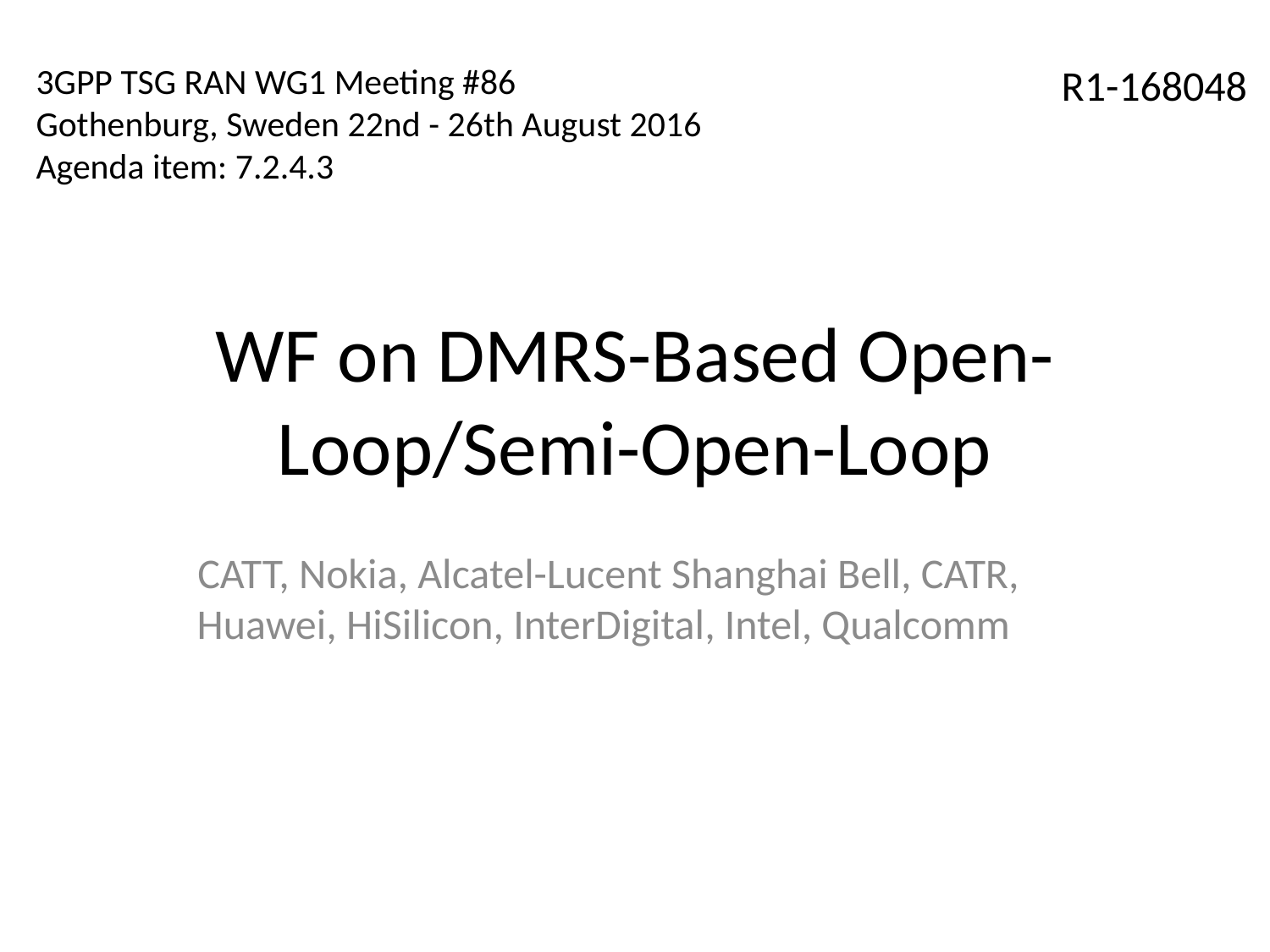

3GPP TSG RAN WG1 Meeting #86
Gothenburg, Sweden 22nd - 26th August 2016
Agenda item: 7.2.4.3
R1-168048
# WF on DMRS-Based Open-Loop/Semi-Open-Loop
CATT, Nokia, Alcatel-Lucent Shanghai Bell, CATR, Huawei, HiSilicon, InterDigital, Intel, Qualcomm